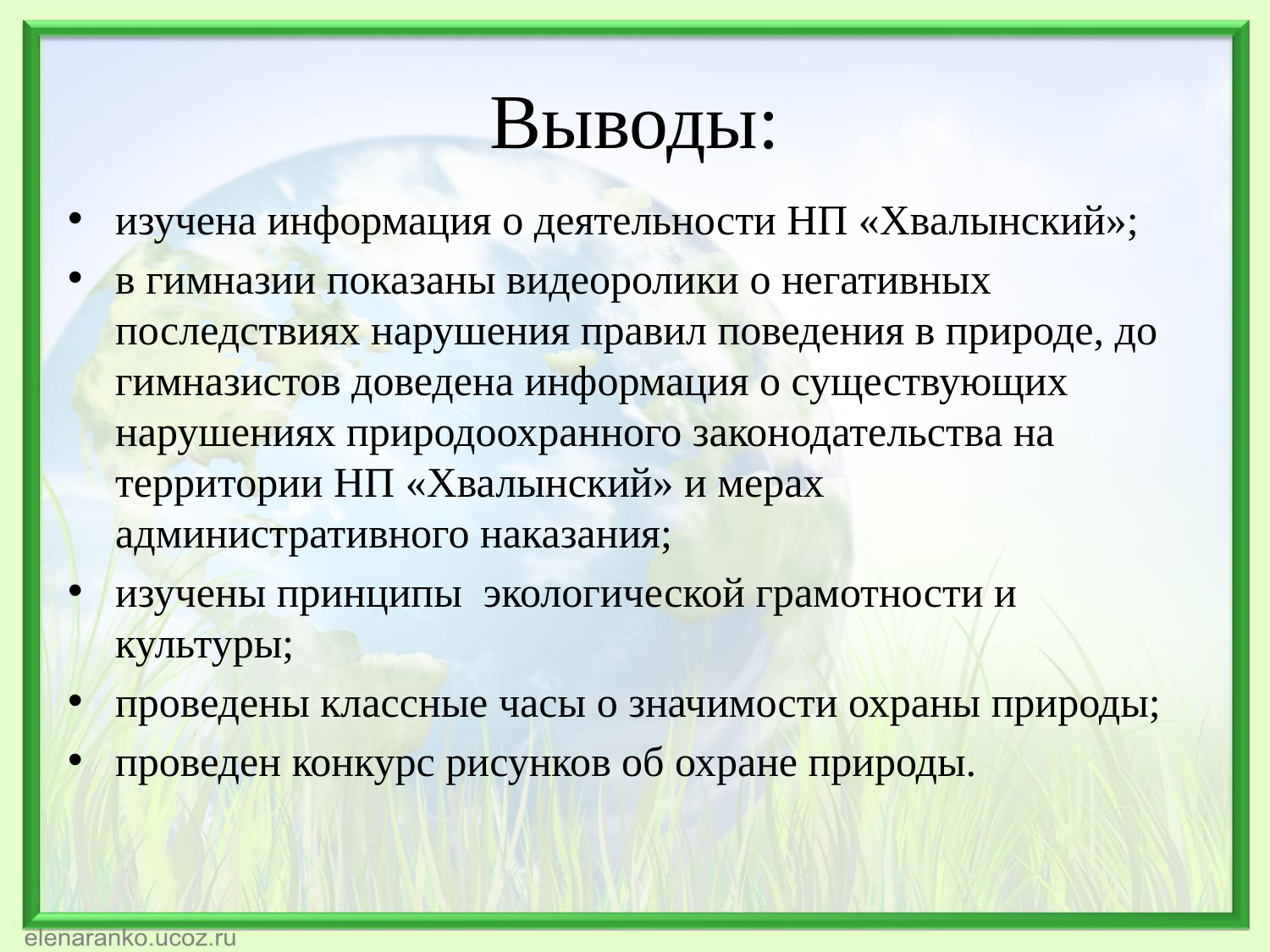

# Выводы:
изучена информация о деятельности НП «Хвалынский»;
в гимназии показаны видеоролики о негативных последствиях нарушения правил поведения в природе, до гимназистов доведена информация о существующих нарушениях природоохранного законодательства на территории НП «Хвалынский» и мерах административного наказания;
изучены принципы  экологической грамотности и культуры;
проведены классные часы о значимости охраны природы;
проведен конкурс рисунков об охране природы.